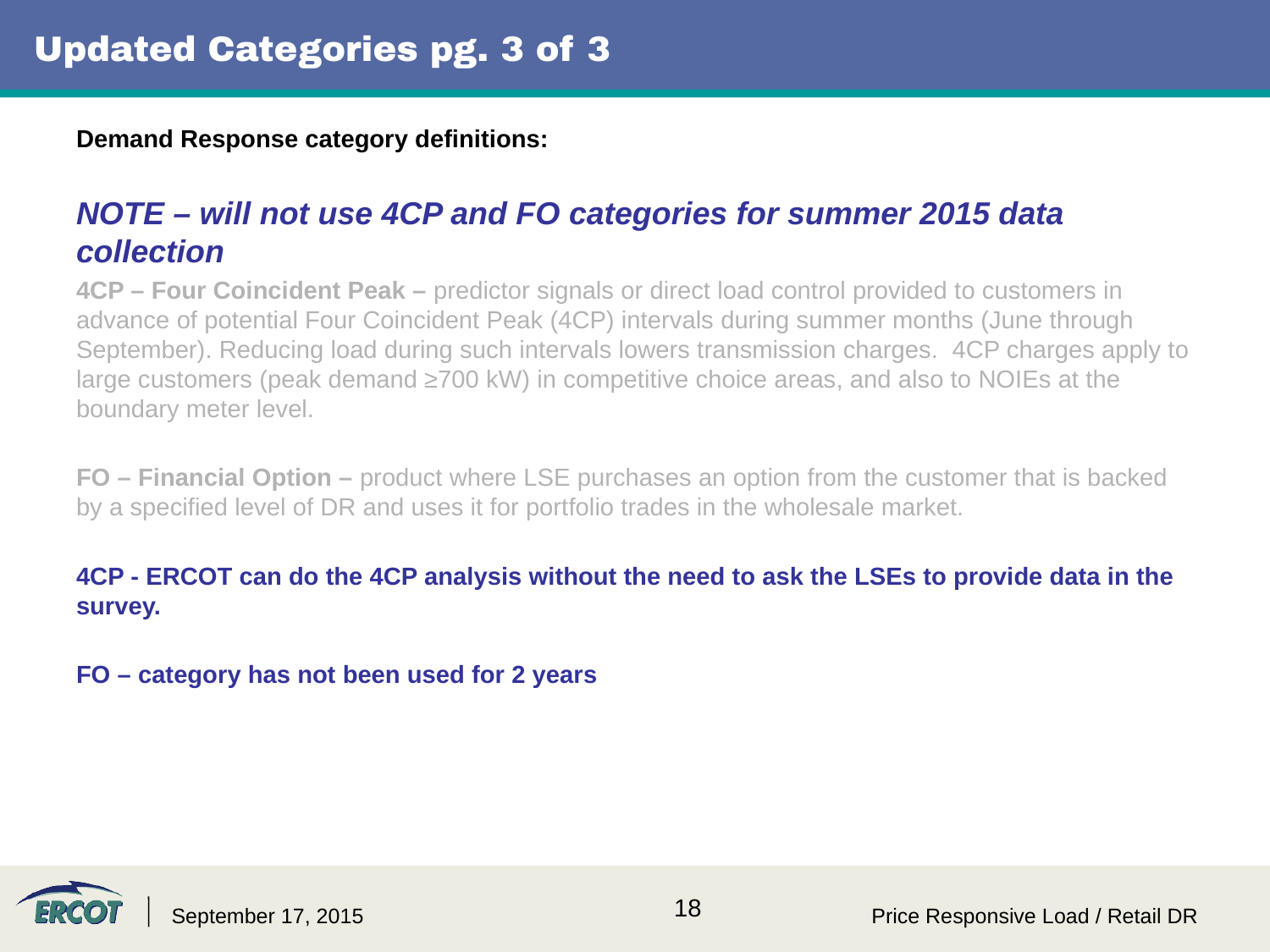

# Updated Categories pg. 3 of 3
Demand Response category definitions:

NOTE – will not use 4CP and FO categories for summer 2015 data collection
4CP – Four Coincident Peak – predictor signals or direct load control provided to customers in advance of potential Four Coincident Peak (4CP) intervals during summer months (June through September). Reducing load during such intervals lowers transmission charges.  4CP charges apply to large customers (peak demand ≥700 kW) in competitive choice areas, and also to NOIEs at the boundary meter level.

FO – Financial Option – product where LSE purchases an option from the customer that is backed by a specified level of DR and uses it for portfolio trades in the wholesale market.

4CP - ERCOT can do the 4CP analysis without the need to ask the LSEs to provide data in the survey.

FO – category has not been used for 2 years

September 17, 2015
Price Responsive Load / Retail DR